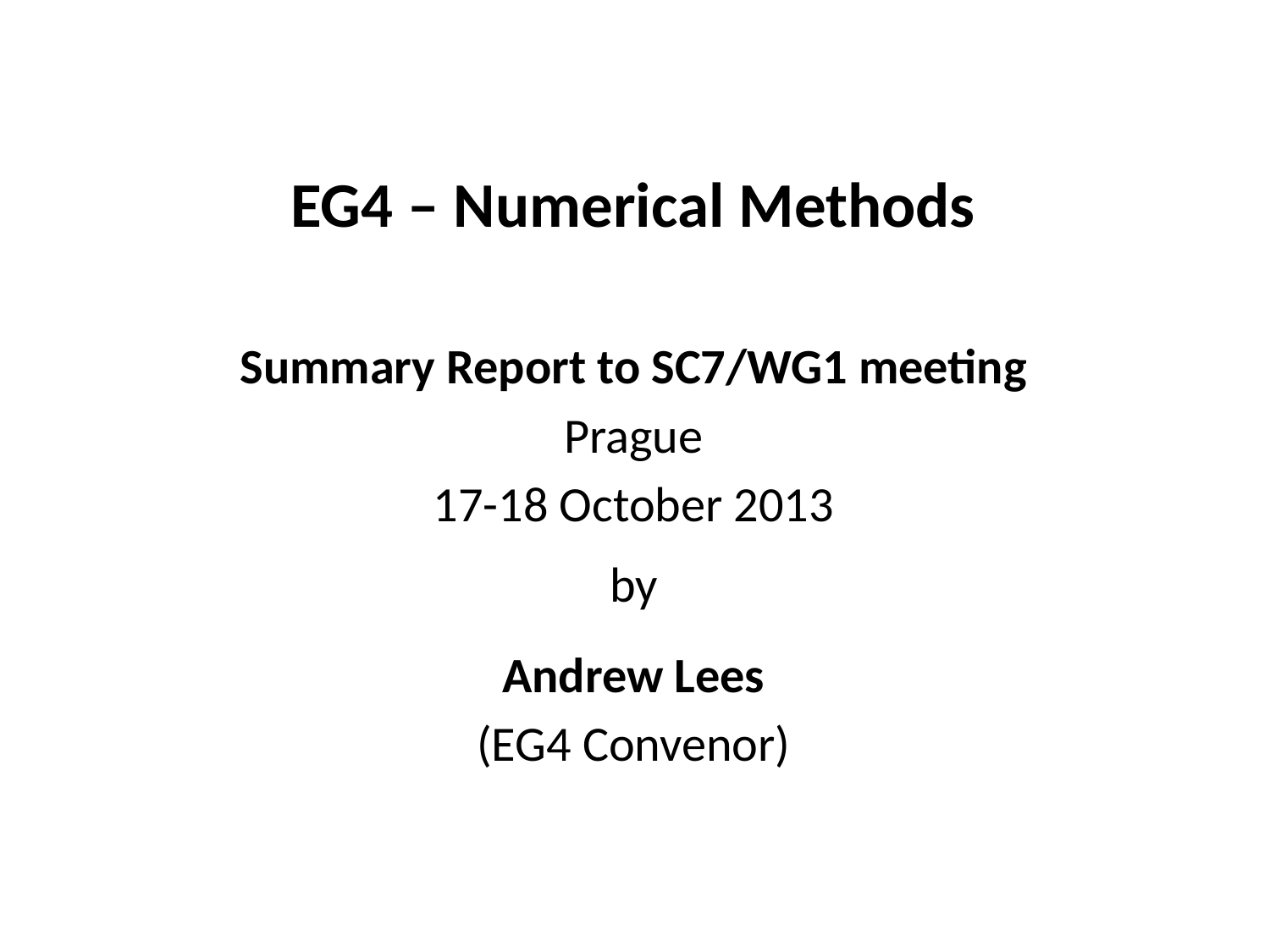

# EG4 – Numerical Methods

Summary Report to SC7/WG1 meeting
Prague
17-18 October 2013
by
Andrew Lees
(EG4 Convenor)